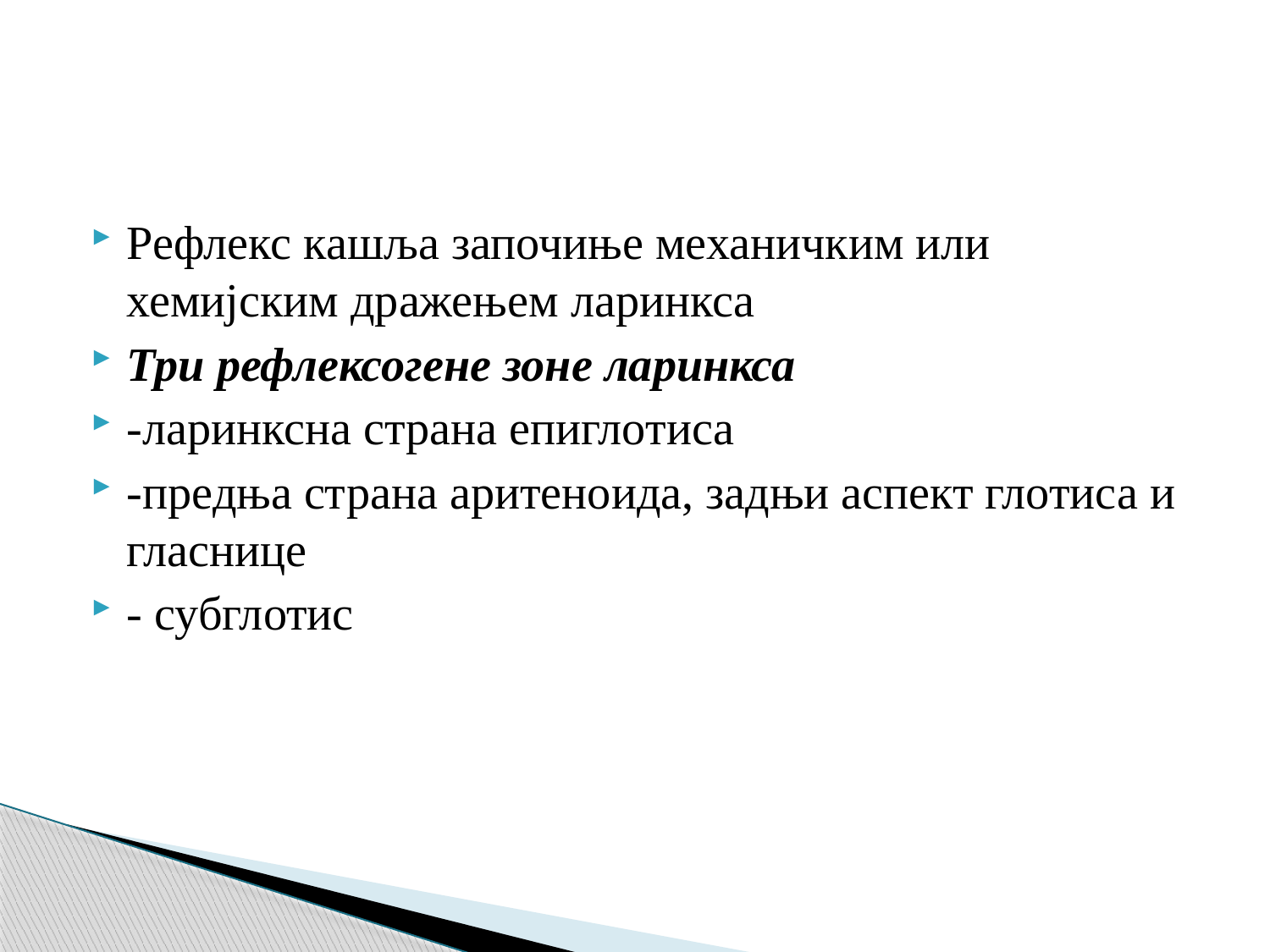

#
Рефлекс кашља започиње механичким или хемијским дражењем ларинкса
Три рефлексогене зоне ларинкса
-ларинксна страна епиглотиса
-предња страна аритеноида, задњи аспект глотиса и гласнице
- субглотис